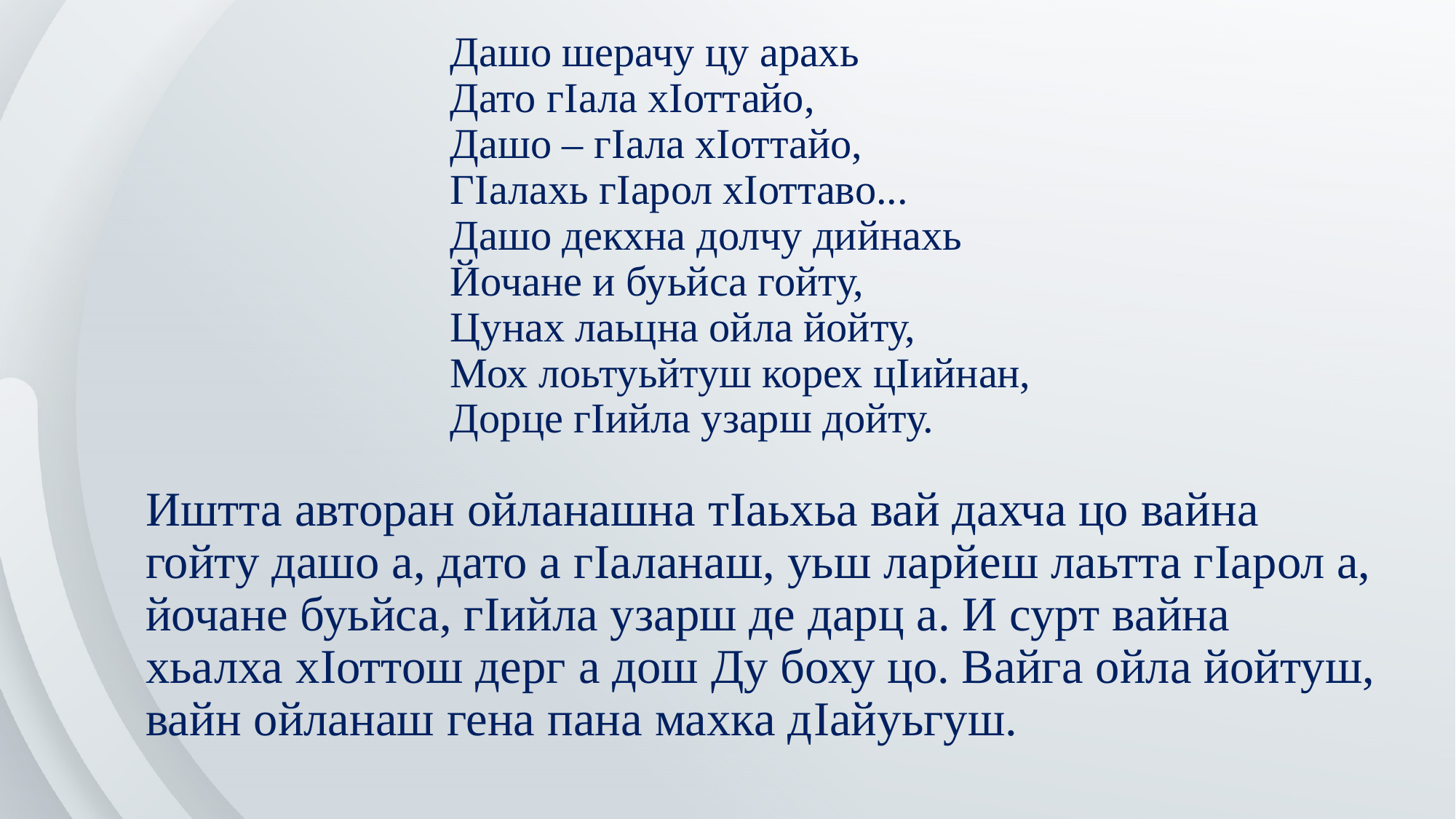

# Дашо шерачу цу арахь Дато гIала хIоттайо, Дашо – гIала хIоттайо, ГIалахь гIарол хIоттаво... Дашо декхна долчу дийнахь Йочане и буьйса гойту, Цунах лаьцна ойла йойту, Мох лоьтуьйтуш корех цIийнан, Дорце гIийла узарш дойту.
Иштта авторан ойланашна тIаьхьа вай дахча цо вайна гойту дашо а, дато а гIаланаш, уьш ларйеш лаьтта гIарол а, йочане буьйса, гIийла узарш де дарц а. И сурт вайна хьалха хIоттош дерг а дош Ду боху цо. Вайга ойла йойтуш, вайн ойланаш гена пана махка дIайуьгуш.